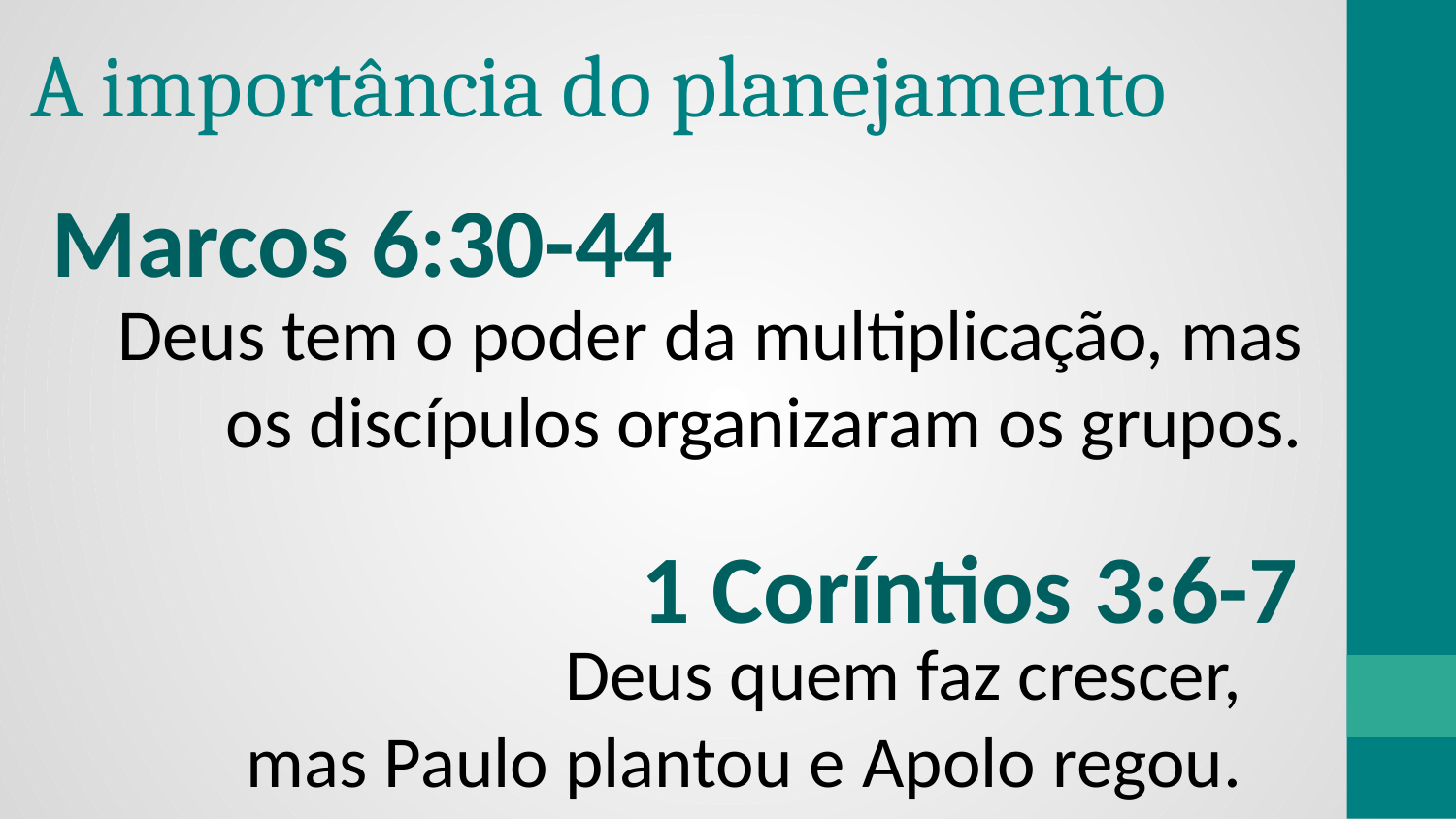

# A importância do planejamento
Marcos 6:30-44
Deus tem o poder da multiplicação, mas os discípulos organizaram os grupos.
1 Coríntios 3:6-7
Deus quem faz crescer,
mas Paulo plantou e Apolo regou.